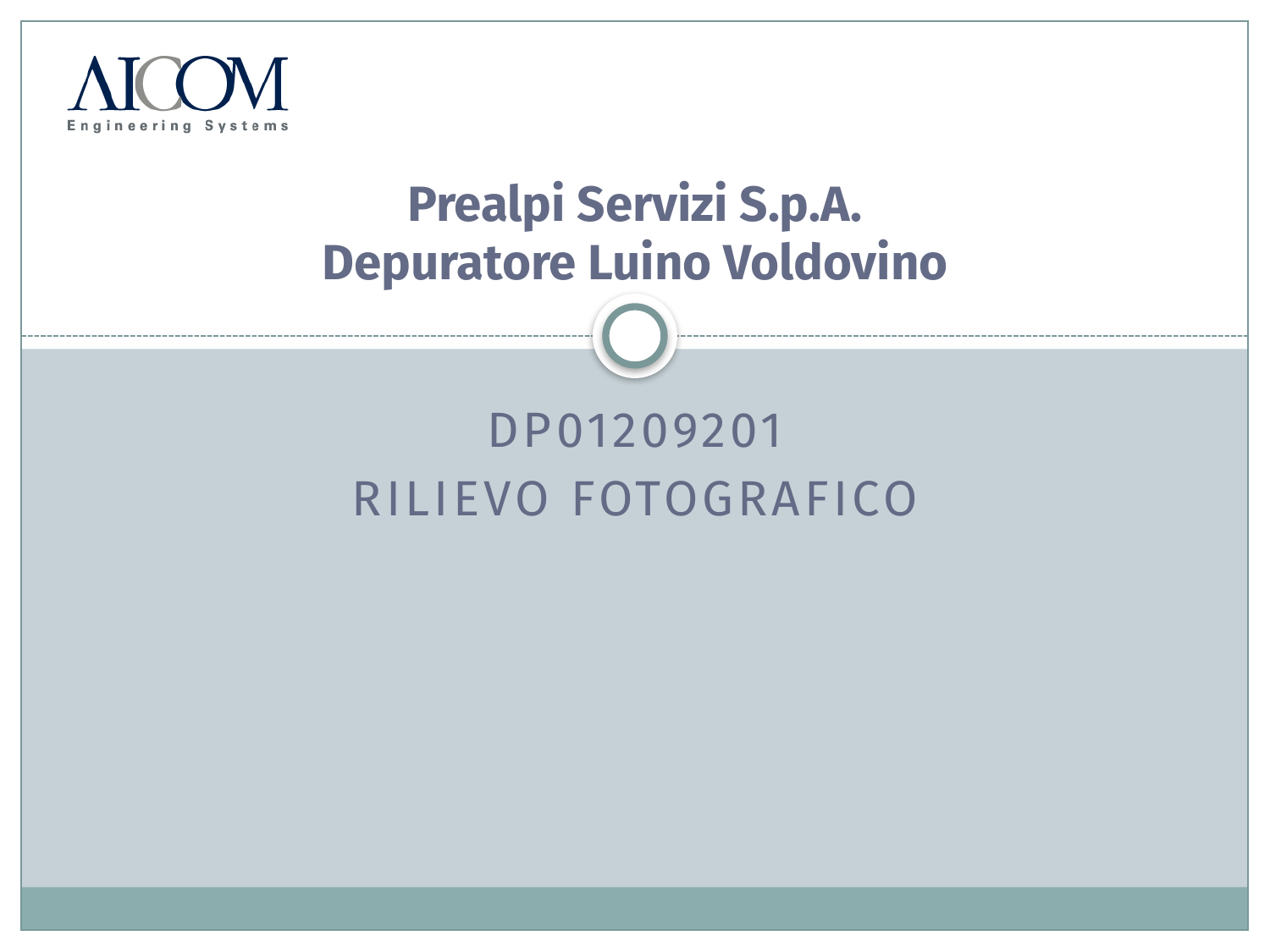

# Prealpi Servizi S.p.A. Depuratore Luino Voldovino
DP01209201
Rilievo fotografico